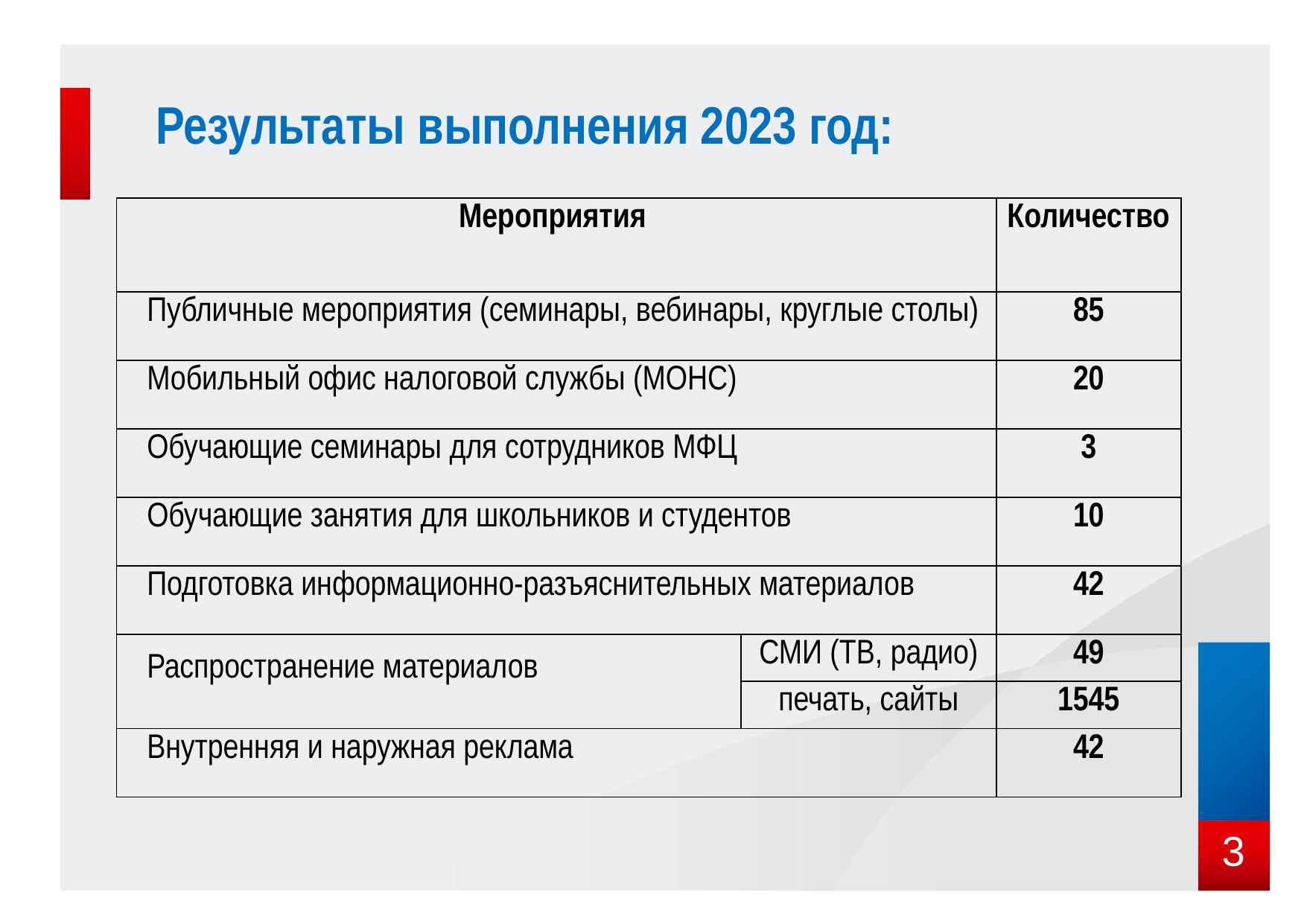

Результаты выполнения 2023 год:
| Мероприятия |  | Количество |
| --- | --- | --- |
| Публичные мероприятия (семинары, вебинары, круглые столы) |  | 85 |
| Мобильный офис налоговой службы (МОНС) |  | 20 |
| Обучающие семинары для сотрудников МФЦ |  | 3 |
| Обучающие занятия для школьников и студентов |  | 10 |
| Подготовка информационно-разъяснительных материалов |  | 42 |
| Распространение материалов | СМИ (ТВ, радио) | 49 |
|  | печать, сайты | 1545 |
| Внутренняя и наружная реклама |  | 42 |
3